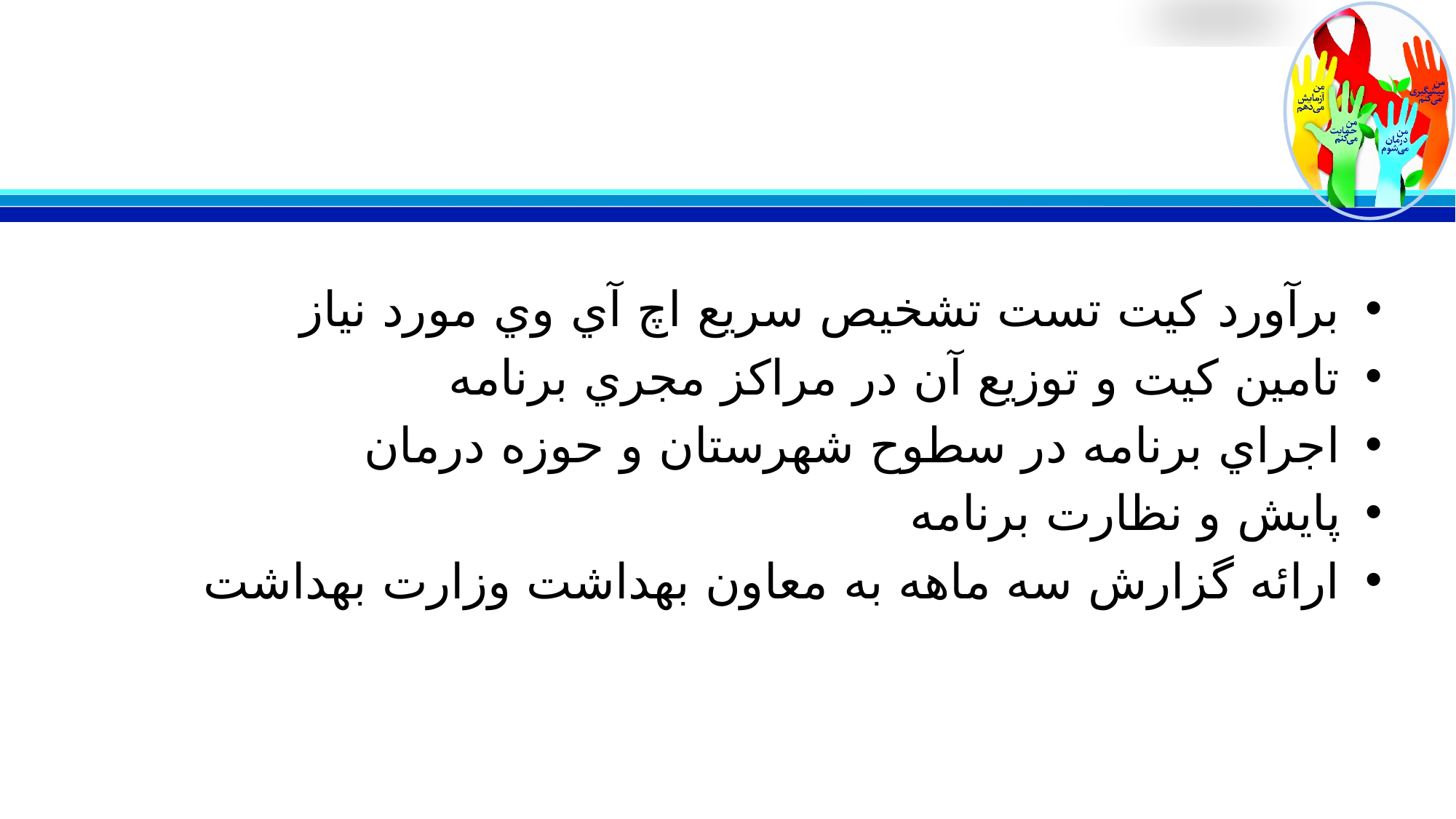

#
برآورد کیت تست تشخيص سريع اچ آي وي مورد نیاز
تامین کیت و توزيع آن در مراكز مجري برنامه
اجراي برنامه در سطوح شهرستان و حوزه درمان
پايش و نظارت برنامه
ارائه گزارش سه ماهه به معاون بهداشت وزارت بهداشت